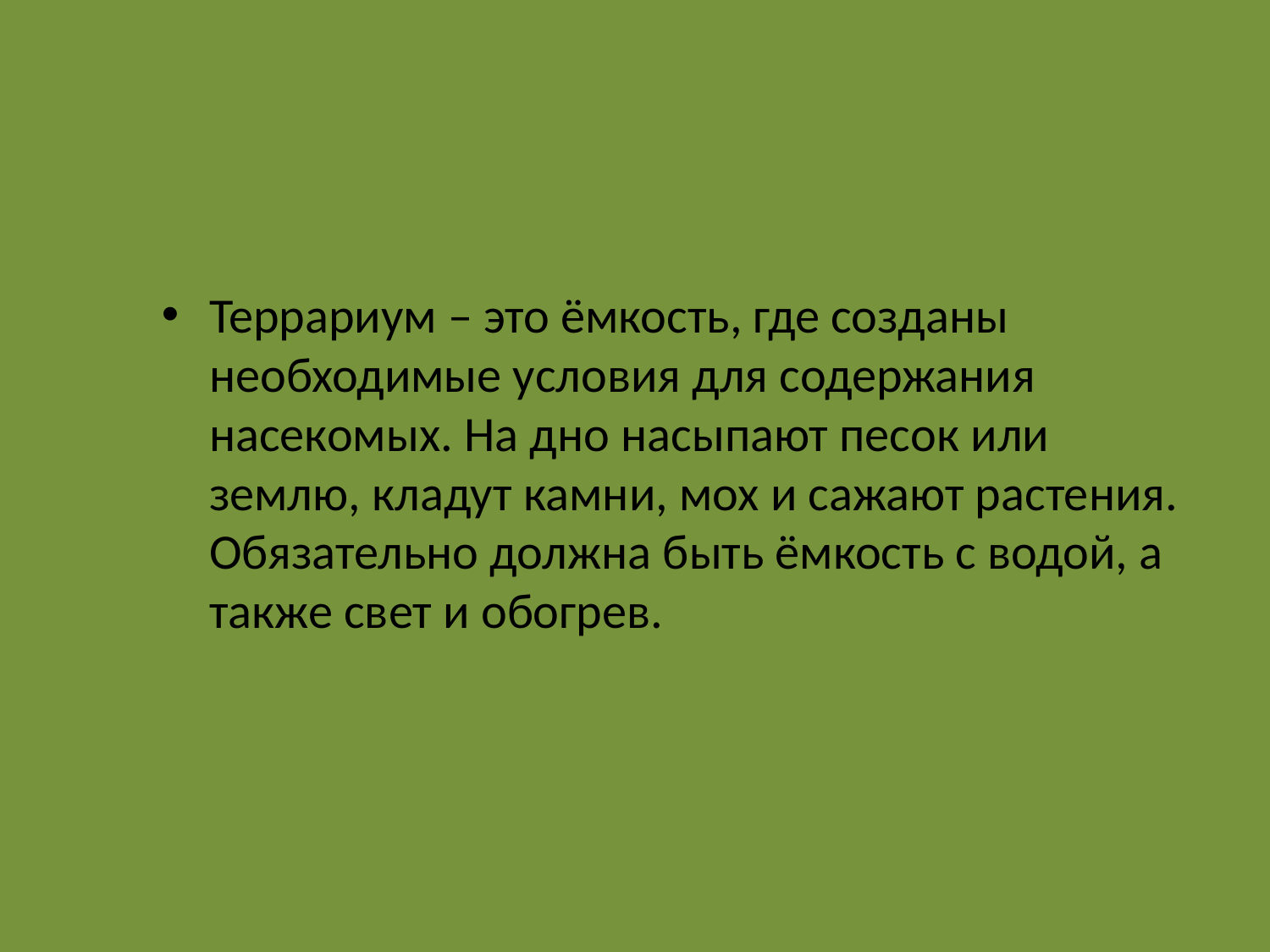

Террариум – это ёмкость, где созданы необходимые условия для содержания насекомых. На дно насыпают песок или землю, кладут камни, мох и сажают растения. Обязательно должна быть ёмкость с водой, а также свет и обогрев.